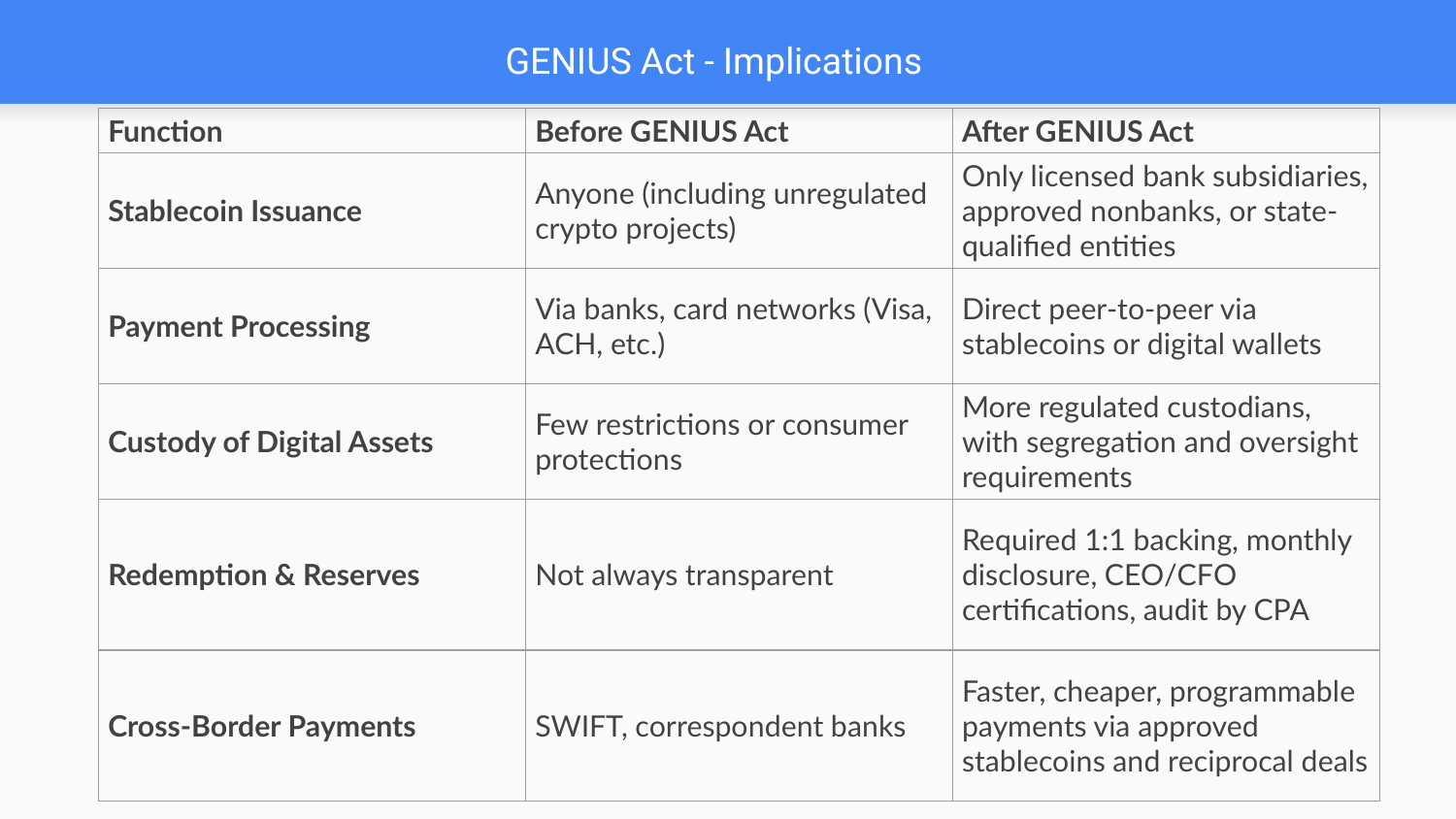

# GENIUS Act - Implications
| Function | Before GENIUS Act | After GENIUS Act |
| --- | --- | --- |
| Stablecoin Issuance | Anyone (including unregulated crypto projects) | Only licensed bank subsidiaries, approved nonbanks, or state-qualified entities |
| Payment Processing | Via banks, card networks (Visa, ACH, etc.) | Direct peer-to-peer via stablecoins or digital wallets |
| Custody of Digital Assets | Few restrictions or consumer protections | More regulated custodians, with segregation and oversight requirements |
| Redemption & Reserves | Not always transparent | Required 1:1 backing, monthly disclosure, CEO/CFO certifications, audit by CPA |
| Cross-Border Payments | SWIFT, correspondent banks | Faster, cheaper, programmable payments via approved stablecoins and reciprocal deals |